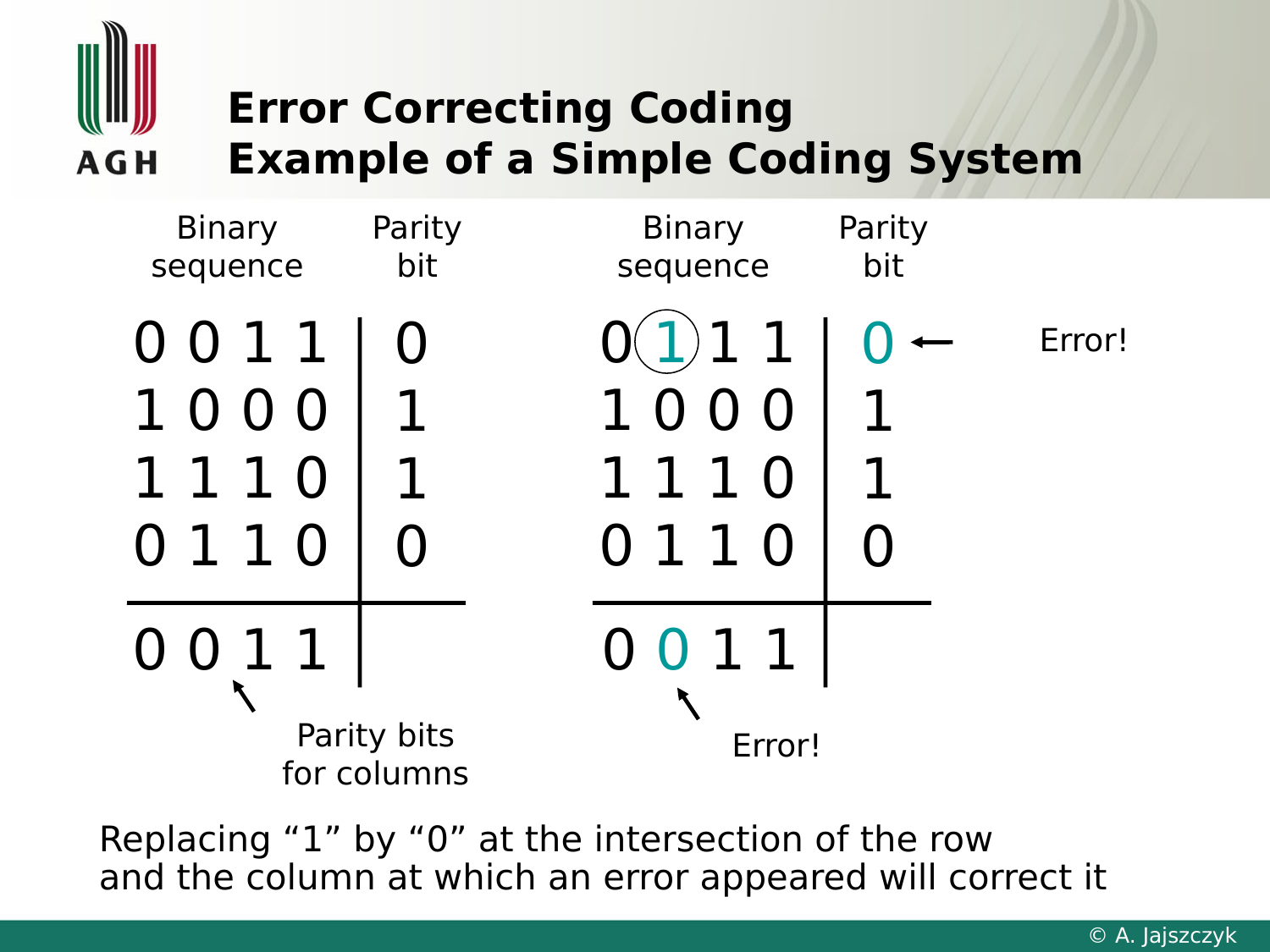

# Error Correcting Coding Example of a Simple Coding System
Binary
sequence
Parity
bit
0
1
1
0
Binary
sequence
Parity
bit
0 1 1 1
1 0 0 0
1 1 1 0
0 1 1 0
0
1
1
0

0 0 1 1
0 0 1 1
1 0 0 0
1 1 1 0
0 1 1 0
Error!

Error!

0 0 1 1

Parity bits
for columns
	Replacing “1” by “0” at the intersection of the row
and the column at which an error appeared will correct it